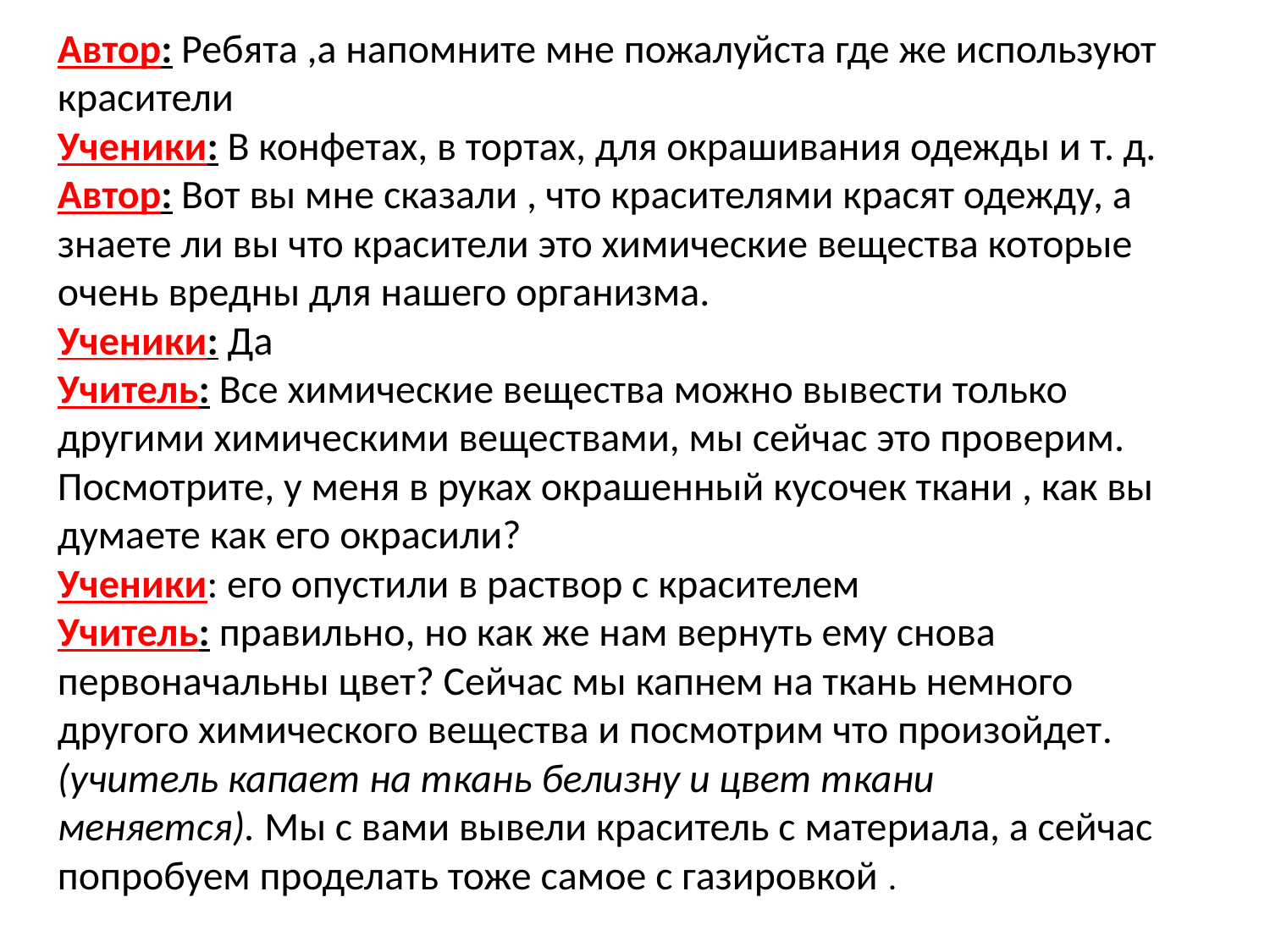

Автор: Ребята ,а напомните мне пожалуйста где же используют красители
Ученики: В конфетах, в тортах, для окрашивания одежды и т. д.
Автор: Вот вы мне сказали , что красителями красят одежду, а знаете ли вы что красители это химические вещества которые очень вредны для нашего организма.
Ученики: Да
Учитель: Все химические вещества можно вывести только другими химическими веществами, мы сейчас это проверим.
Посмотрите, у меня в руках окрашенный кусочек ткани , как вы думаете как его окрасили?
Ученики: его опустили в раствор с красителем
Учитель: правильно, но как же нам вернуть ему снова первоначальны цвет? Сейчас мы капнем на ткань немного другого химического вещества и посмотрим что произойдет.(учитель капает на ткань белизну и цвет ткани меняется). Мы с вами вывели краситель с материала, а сейчас попробуем проделать тоже самое с газировкой .